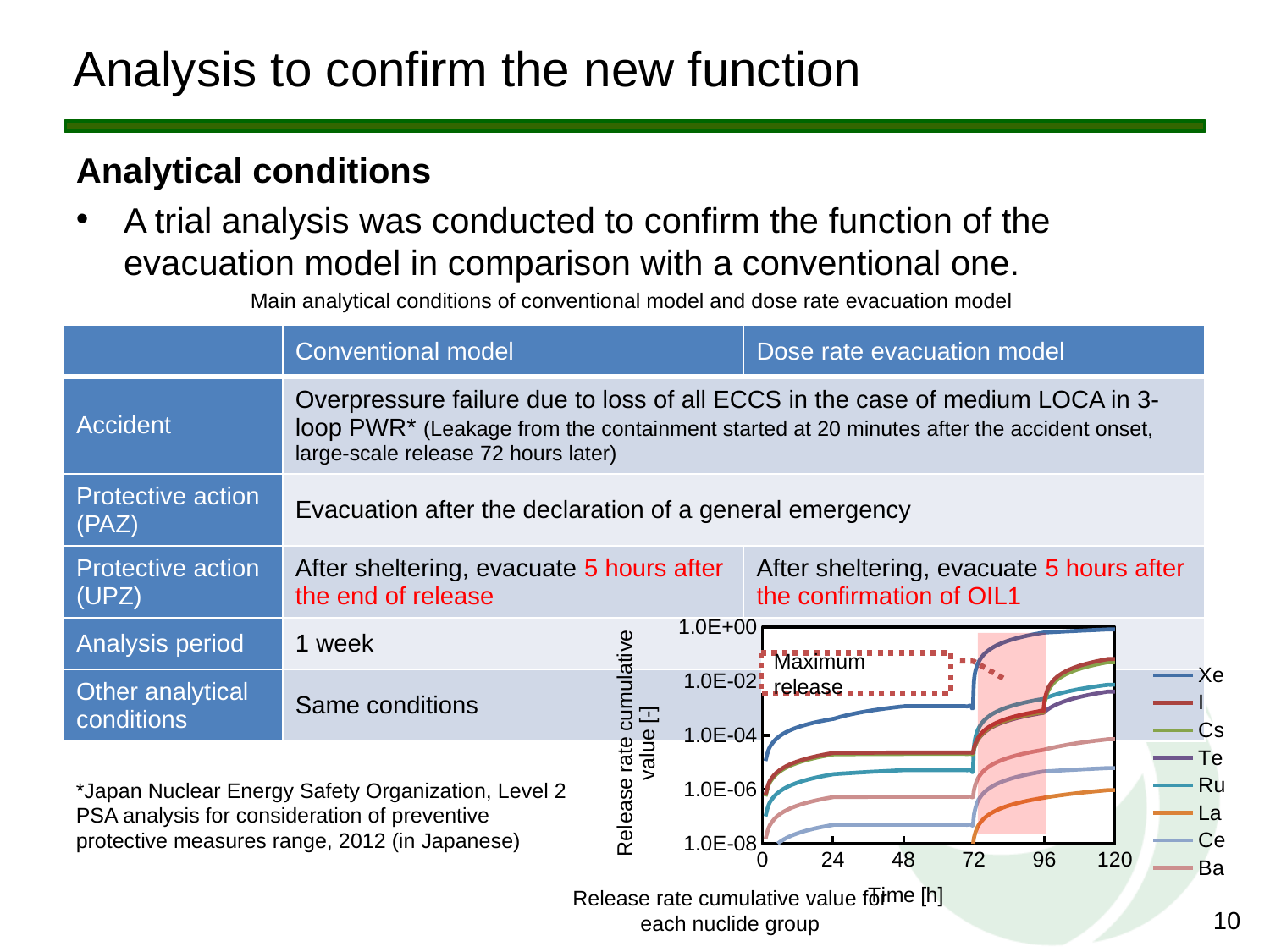

# Analysis to confirm the new function
Analytical conditions
A trial analysis was conducted to confirm the function of the evacuation model in comparison with a conventional one.
Main analytical conditions of conventional model and dose rate evacuation model
|  | Conventional model | Dose rate evacuation model |
| --- | --- | --- |
| Accident | Overpressure failure due to loss of all ECCS in the case of medium LOCA in 3-loop PWR\* (Leakage from the containment started at 20 minutes after the accident onset, large-scale release 72 hours later) |  |
| Protective action (PAZ) | Evacuation after the declaration of a general emergency |  |
| Protective action (UPZ) | After sheltering, evacuate 5 hours after the end of release | After sheltering, evacuate 5 hours after the confirmation of OIL1 |
| Analysis period | 1 week |  |
| Other analytical conditions | Same conditions |  |

### Chart

| Category | Xe | I | Cs | Te | Ru | La | Ce | Ba |
|---|---|---|---|---|---|---|---|---|
Maximum release
*Japan Nuclear Energy Safety Organization, Level 2 PSA analysis for consideration of preventive protective measures range, 2012 (in Japanese)
Release rate cumulative value for each nuclide group